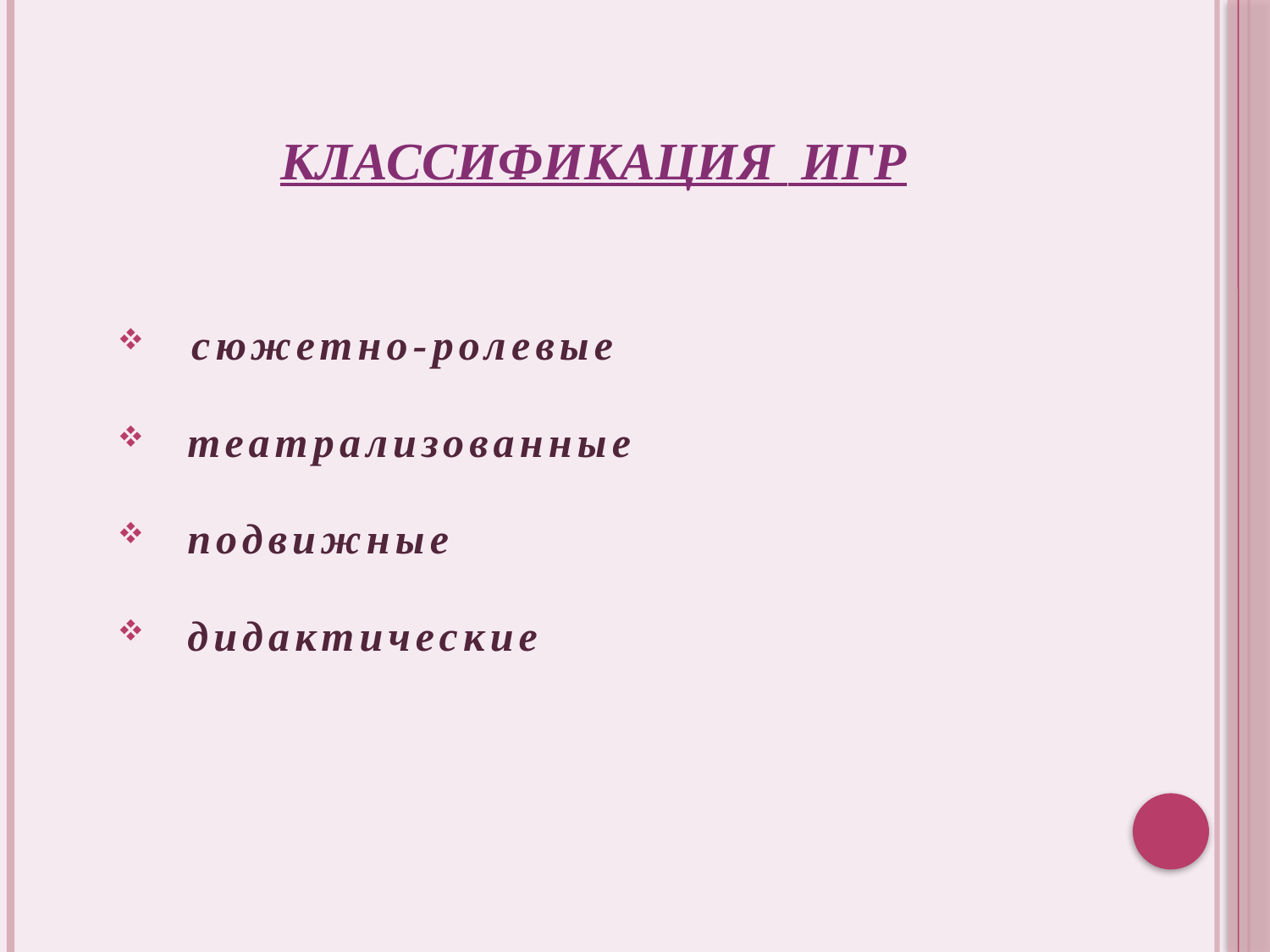

# Классификация  игр
   сюжетно-ролевые
  театрализованные
  подвижные
  дидактические